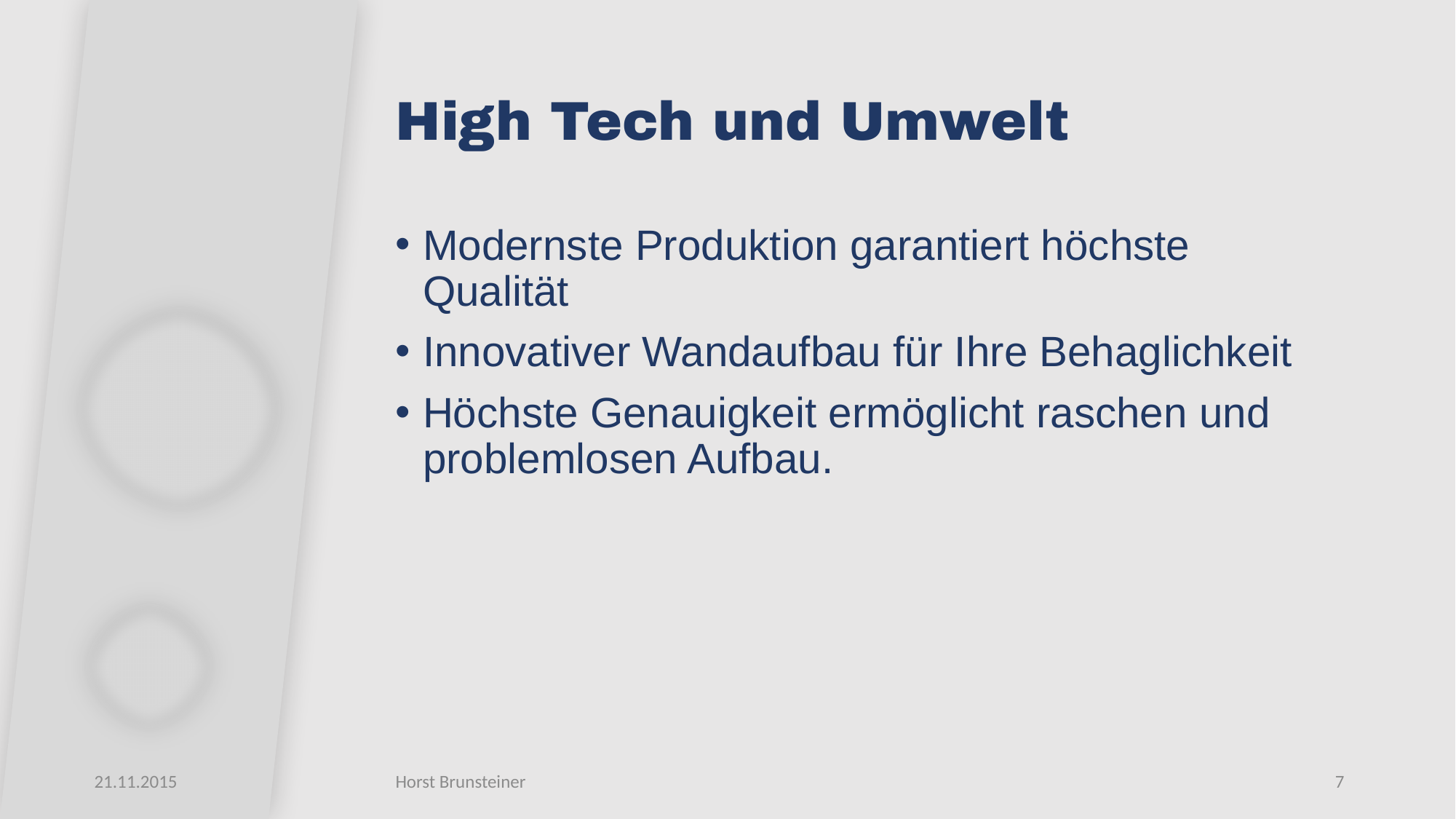

# High Tech und Umwelt
Modernste Produktion garantiert höchste Qualität
Innovativer Wandaufbau für Ihre Behaglichkeit
Höchste Genauigkeit ermöglicht raschen und problemlosen Aufbau.
21.11.2015
Horst Brunsteiner
7